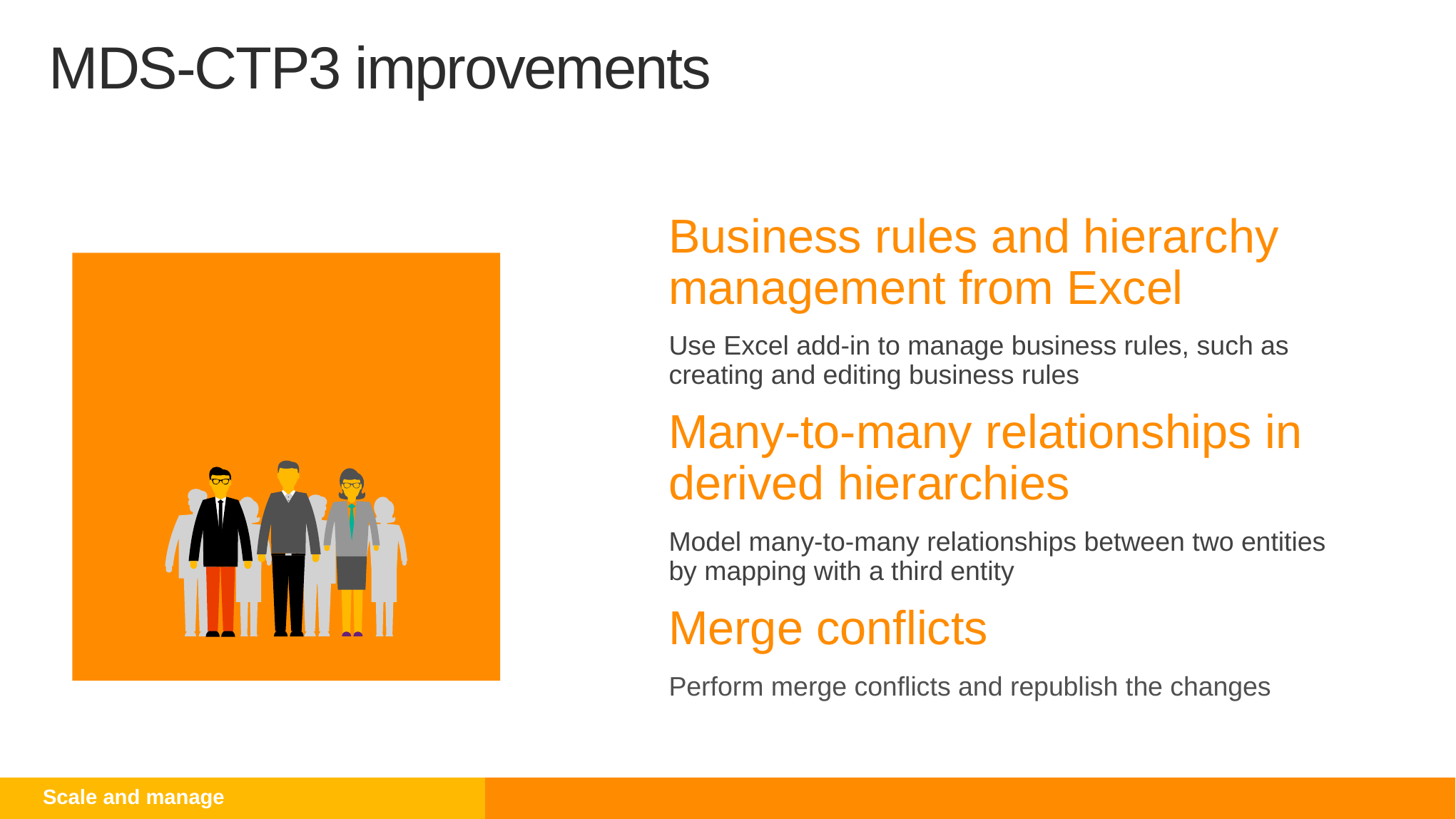

# MDS-CTP3 improvements
Business rules and hierarchy management from Excel
Use Excel add-in to manage business rules, such as creating and editing business rules
Many-to-many relationships in derived hierarchies
Model many-to-many relationships between two entities by mapping with a third entity
Merge conflicts
Perform merge conflicts and republish the changes
Further improvements

Scale and manage